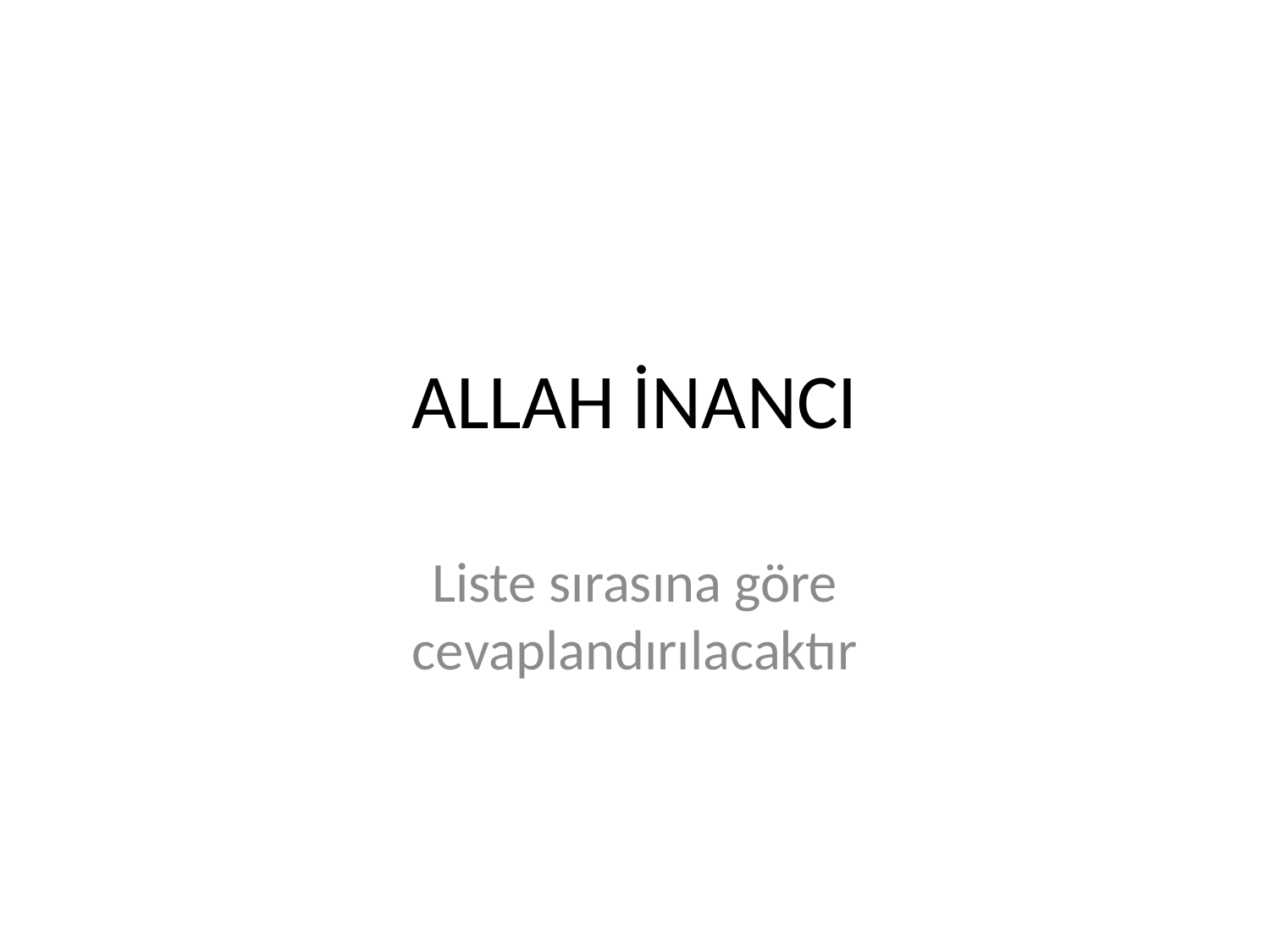

# ALLAH İNANCI
Liste sırasına göre cevaplandırılacaktır